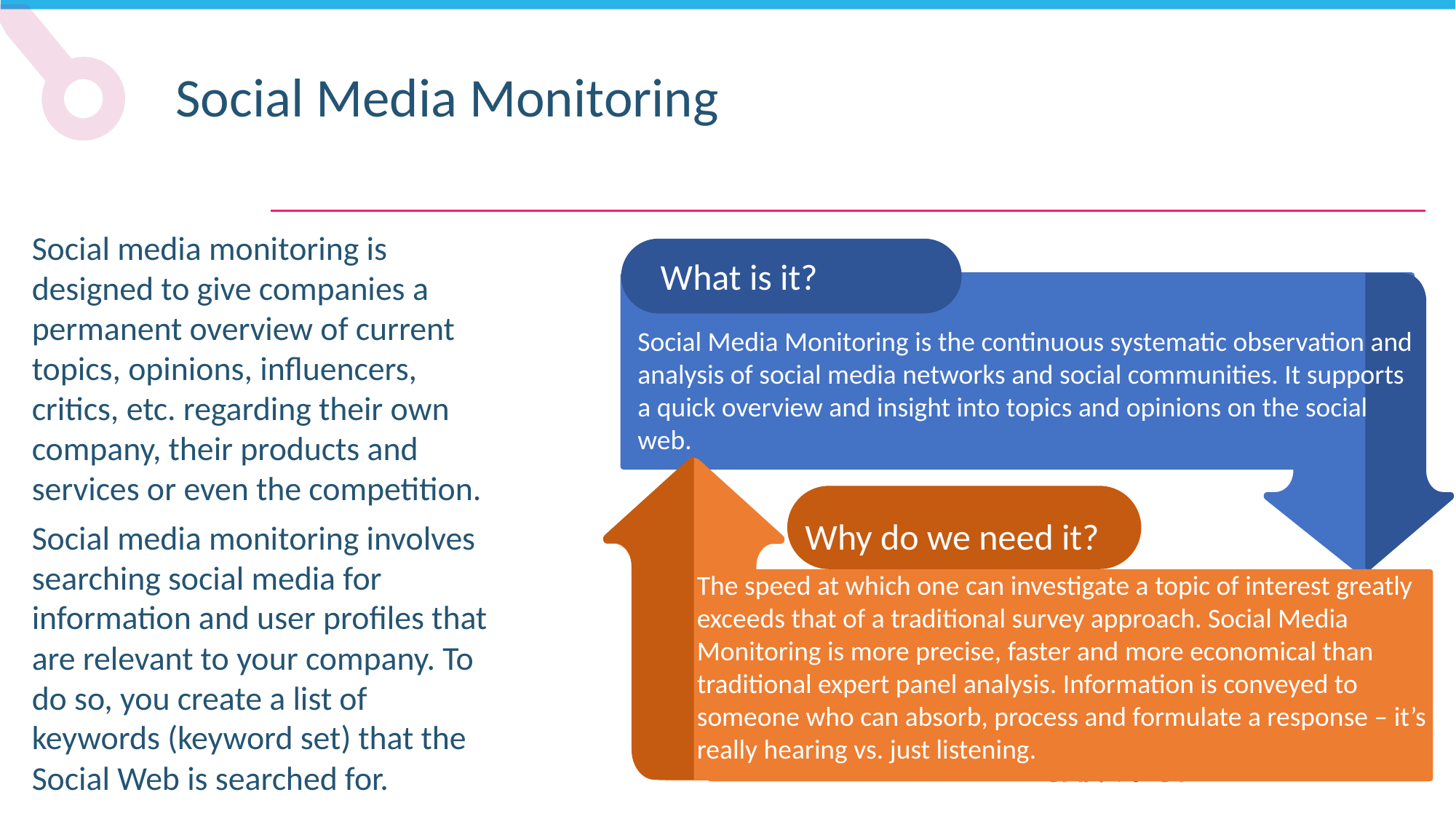

Social Media Monitoring
Social media monitoring is designed to give companies a permanent overview of current topics, opinions, influencers, critics, etc. regarding their own company, their products and services or even the competition.
Social media monitoring involves searching social media for information and user profiles that are relevant to your company. To do so, you create a list of keywords (keyword set) that the Social Web is searched for.

What is it?

Social Media Monitoring is the continuous systematic observation and analysis of social media networks and social communities. It supports a quick overview and insight into topics and opinions on the social web.

Why do we need it?
The speed at which one can investigate a topic of interest greatly exceeds that of a traditional survey approach. Social Media Monitoring is more precise, faster and more economical than traditional expert panel analysis. Information is conveyed to someone who can absorb, process and formulate a response – it’s really hearing vs. just listening.